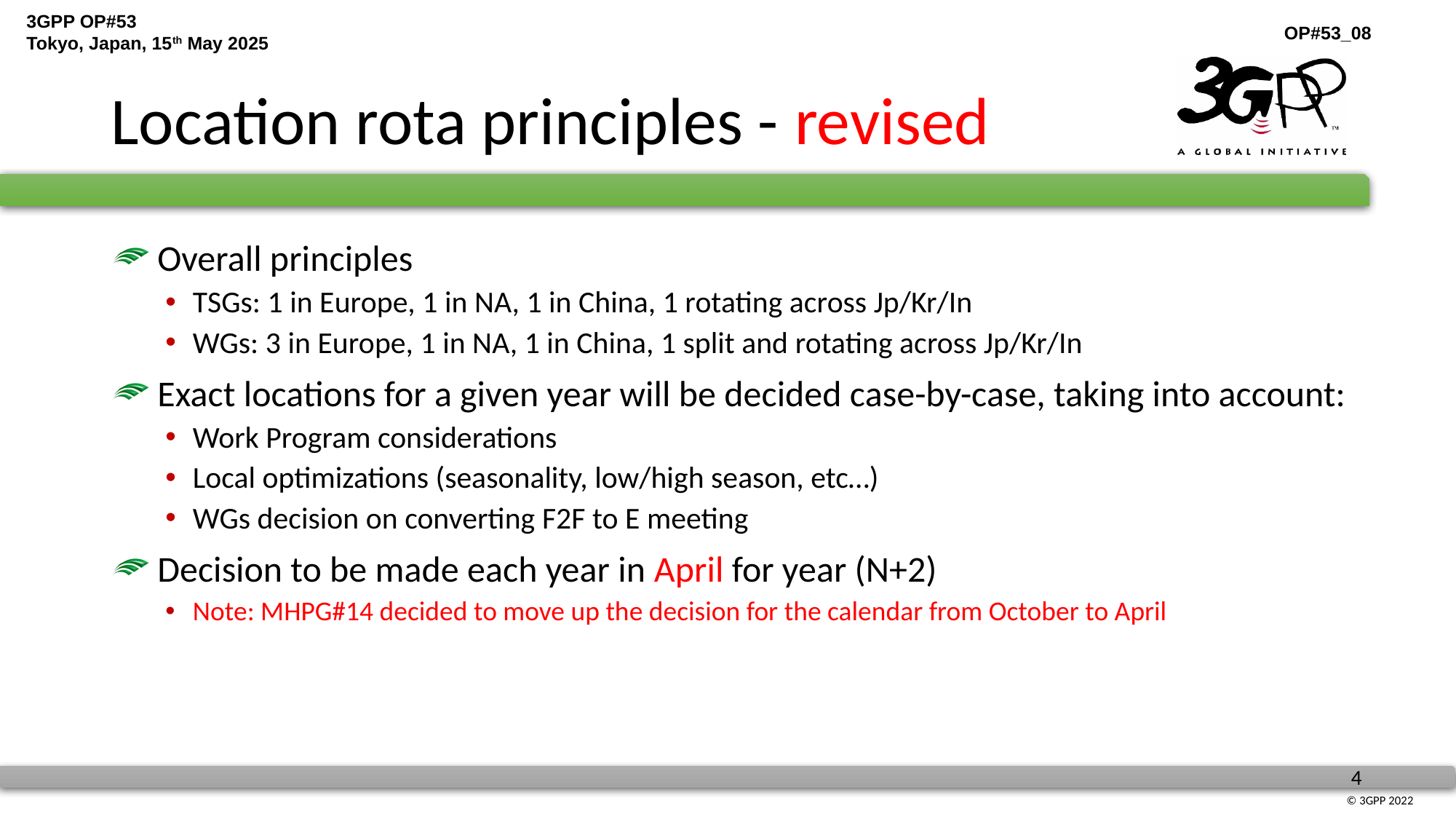

# Location rota principles - revised
 Overall principles
TSGs: 1 in Europe, 1 in NA, 1 in China, 1 rotating across Jp/Kr/In
WGs: 3 in Europe, 1 in NA, 1 in China, 1 split and rotating across Jp/Kr/In
 Exact locations for a given year will be decided case-by-case, taking into account:
Work Program considerations
Local optimizations (seasonality, low/high season, etc…)
WGs decision on converting F2F to E meeting
 Decision to be made each year in April for year (N+2)
Note: MHPG#14 decided to move up the decision for the calendar from October to April